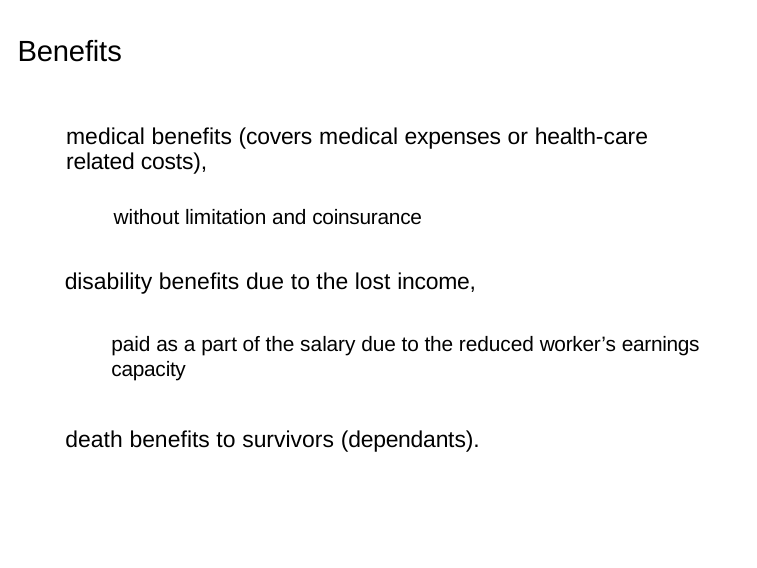

# Benefits
medical benefits (covers medical expenses or health-care related costs),

without limitation and coinsurance

disability benefits due to the lost income,

paid as a part of the salary due to the reduced worker’s earnings capacity

death benefits to survivors (dependants).
Jirˇí Valecký (VSB-TUO)
20 / 20